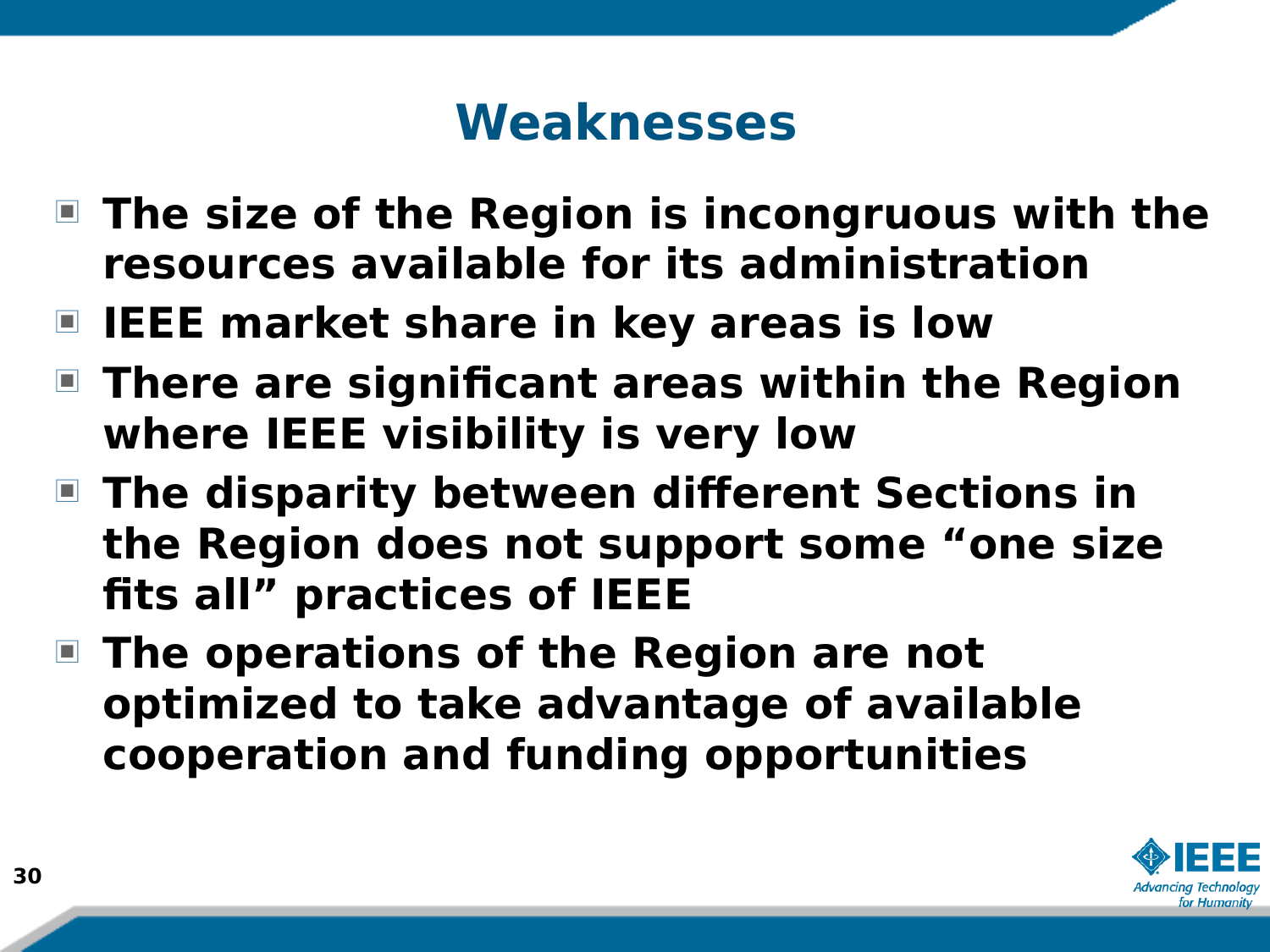

# Weaknesses
The size of the Region is incongruous with the resources available for its administration
IEEE market share in key areas is low
There are significant areas within the Region where IEEE visibility is very low
The disparity between different Sections in the Region does not support some “one size fits all” practices of IEEE
The operations of the Region are not optimized to take advantage of available cooperation and funding opportunities
30